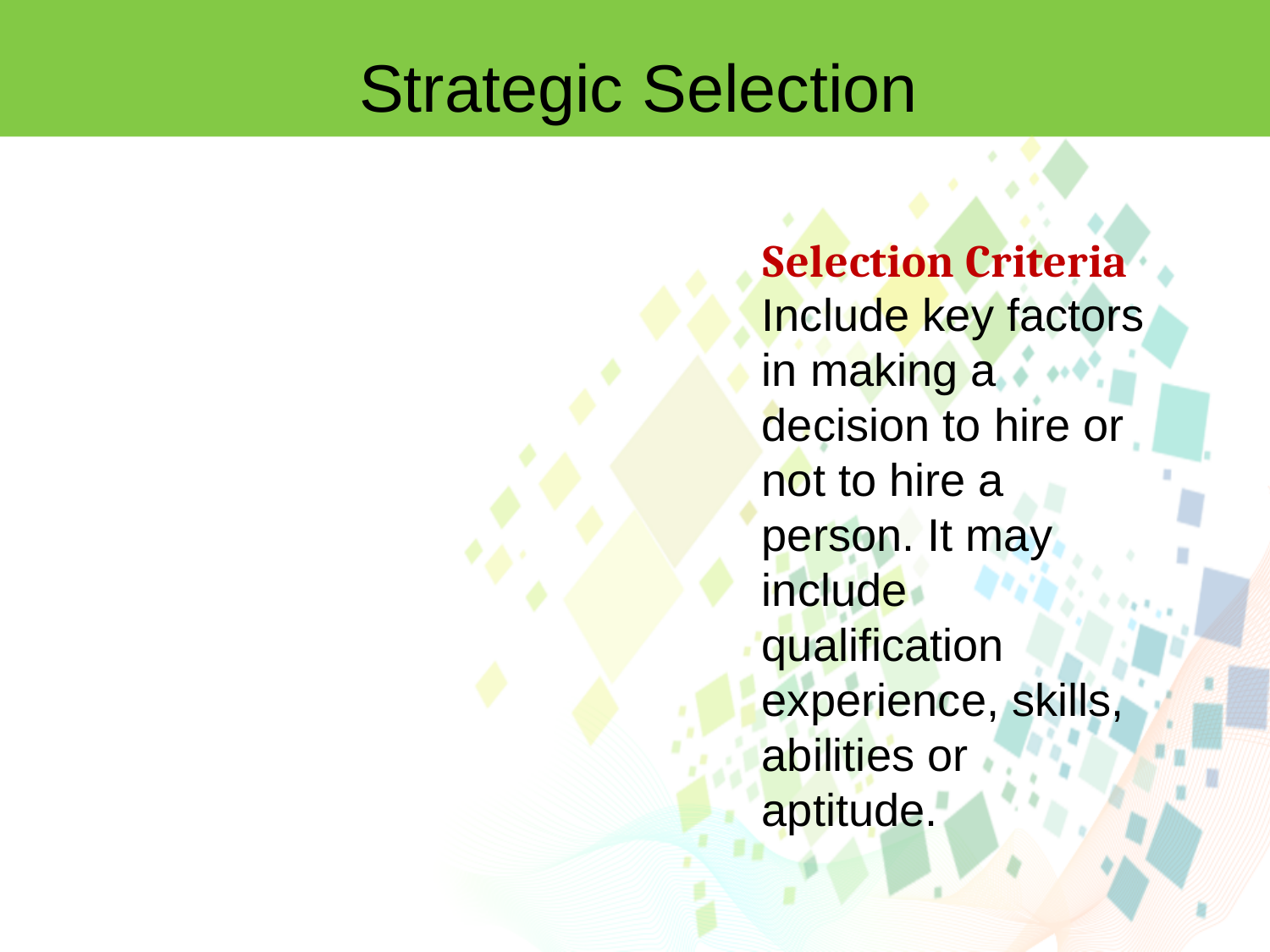

Strategic Selection
Selection Criteria
Include key factors in making a decision to hire or not to hire a person. It may include qualification experience, skills, abilities or aptitude.